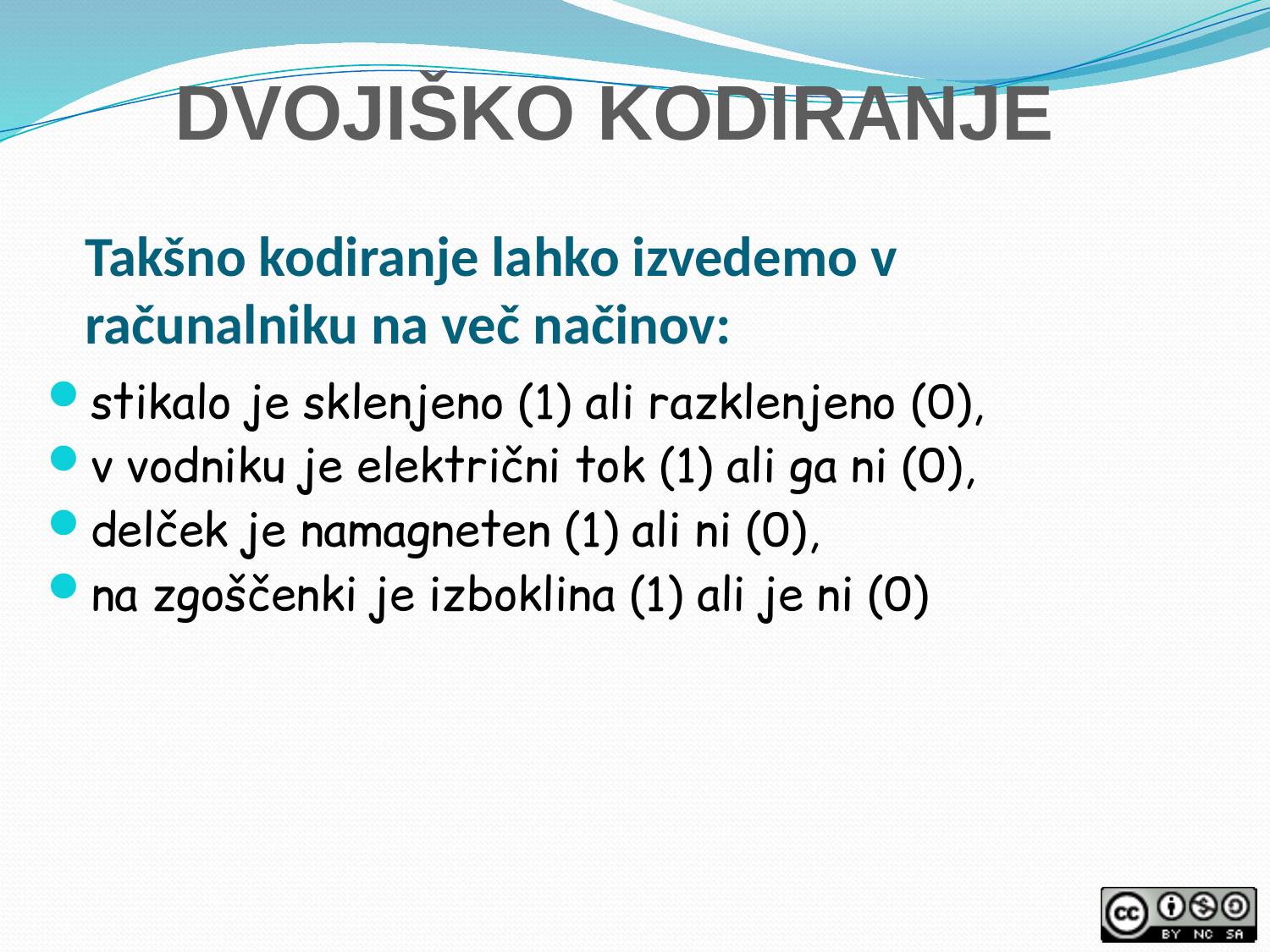

DVOJIŠKO KODIRANJE
# Takšno kodiranje lahko izvedemo v računalniku na več načinov:
stikalo je sklenjeno (1) ali razklenjeno (0),
v vodniku je električni tok (1) ali ga ni (0),
delček je namagneten (1) ali ni (0),
na zgoščenki je izboklina (1) ali je ni (0)